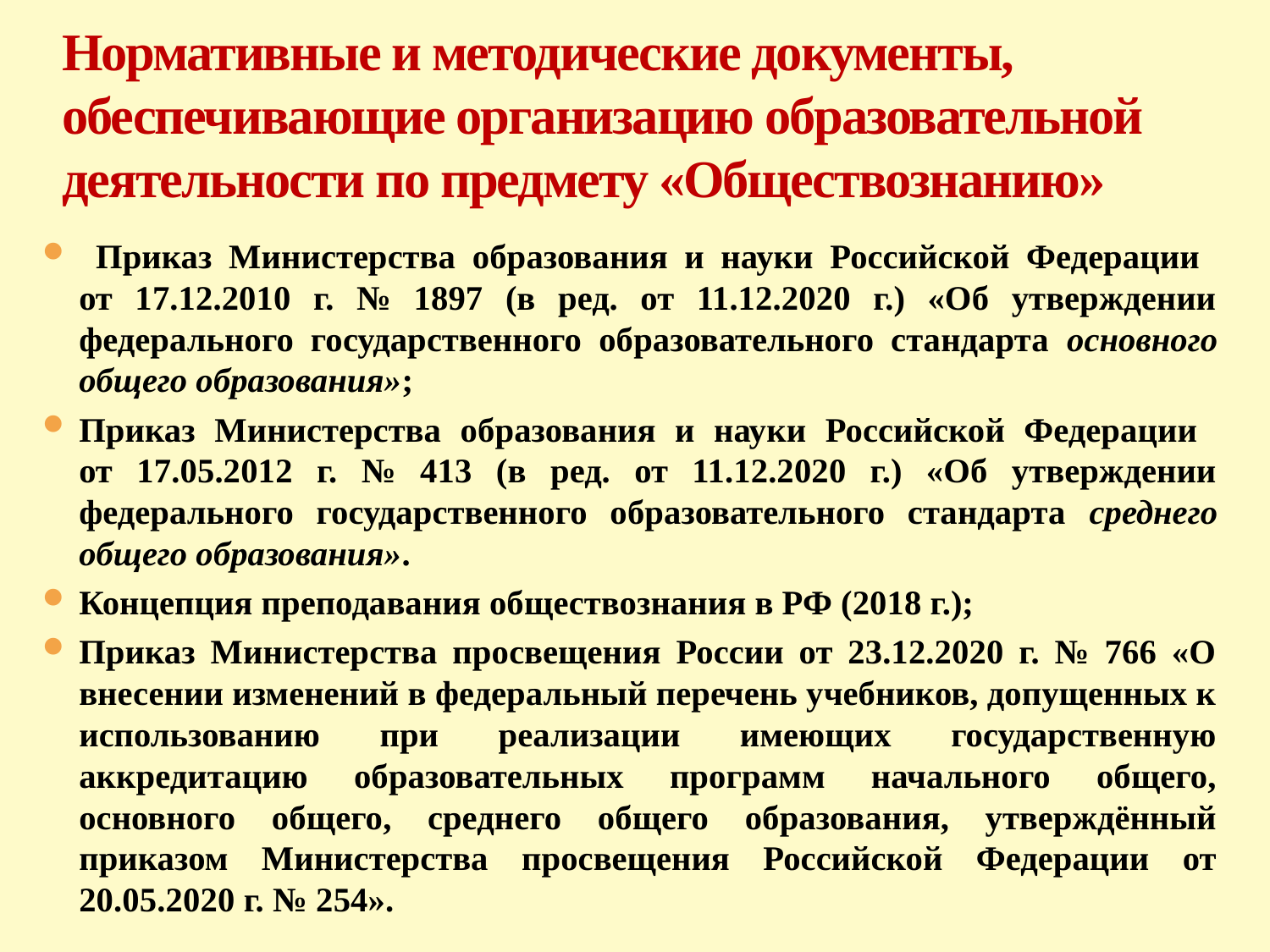

# Нормативные и методические документы, обеспечивающие организацию образовательной деятельности по предмету «Обществознанию»
 Приказ Министерства образования и науки Российской Федерации
от 17.12.2010 г. № 1897 (в ред. от 11.12.2020 г.) «Об утверждении федерального государственного образовательного стандарта основного общего образования»;
Приказ Министерства образования и науки Российской Федерации
от 17.05.2012 г. № 413 (в ред. от 11.12.2020 г.) «Об утверждении федерального государственного образовательного стандарта среднего общего образования».
Концепция преподавания обществознания в РФ (2018 г.);
Приказ Министерства просвещения России от 23.12.2020 г. № 766 «О внесении изменений в федеральный перечень учебников, допущенных к использованию при реализации имеющих государственную аккредитацию образовательных программ начального общего, основного общего, среднего общего образования, утверждённый приказом Министерства просвещения Российской Федерации от 20.05.2020 г. № 254».